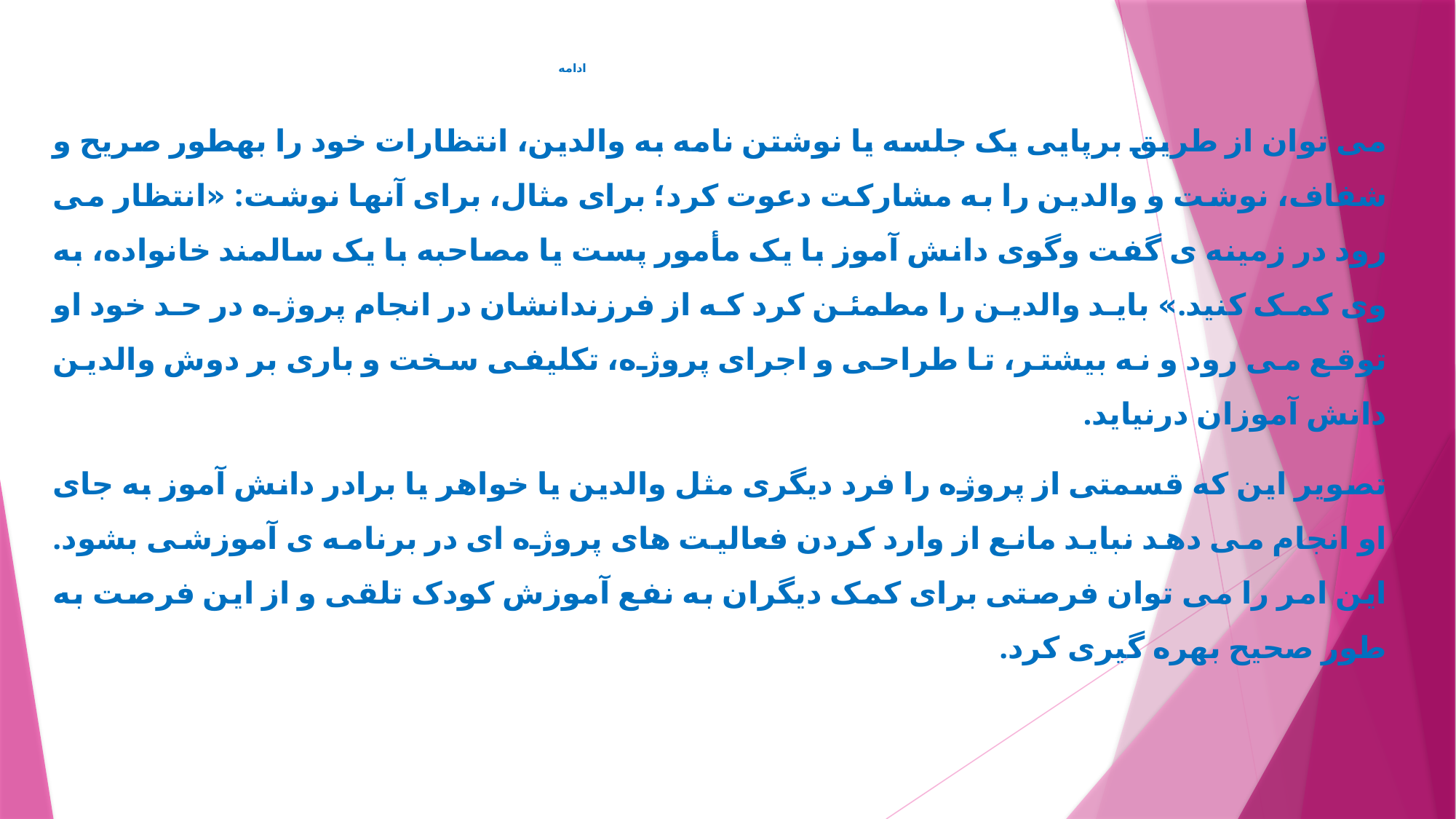

# ادامه
می توان از طريق برپايی يک جلسه يا نوشتن نامه به والدين، انتظارات خود را بهطور صريح و شفاف، نوشت و والدين را به مشارکت دعوت کرد؛ برای مثال، برای آنها نوشت: «انتظار می رود در زمينه ی گفت وگوی دانش آموز با يک مأمور پست يا مصاحبه با يک سالمند خانواده، به وی کمک کنيد.» بايد والدين را مطمئن کرد که از فرزندانشان در انجام پروژه در حد خود او توقع می رود و نه بيشتر، تا طراحی و اجرای پروژه، تکليفی سخت و باری بر دوش والدين دانش آموزان درنيايد.
تصوير اين که قسمتی از پروژه را فرد ديگری مثل والدين يا خواهر يا برادر دانش آموز به جای او انجام می دهد نبايد مانع از وارد کردن فعاليت های پروژه ای در برنامه ی آموزشی بشود. اين امر را می توان فرصتی برای کمک ديگران به نفع آموزش کودک تلقی و از اين فرصت به طور صحيح بهره گيری کرد.